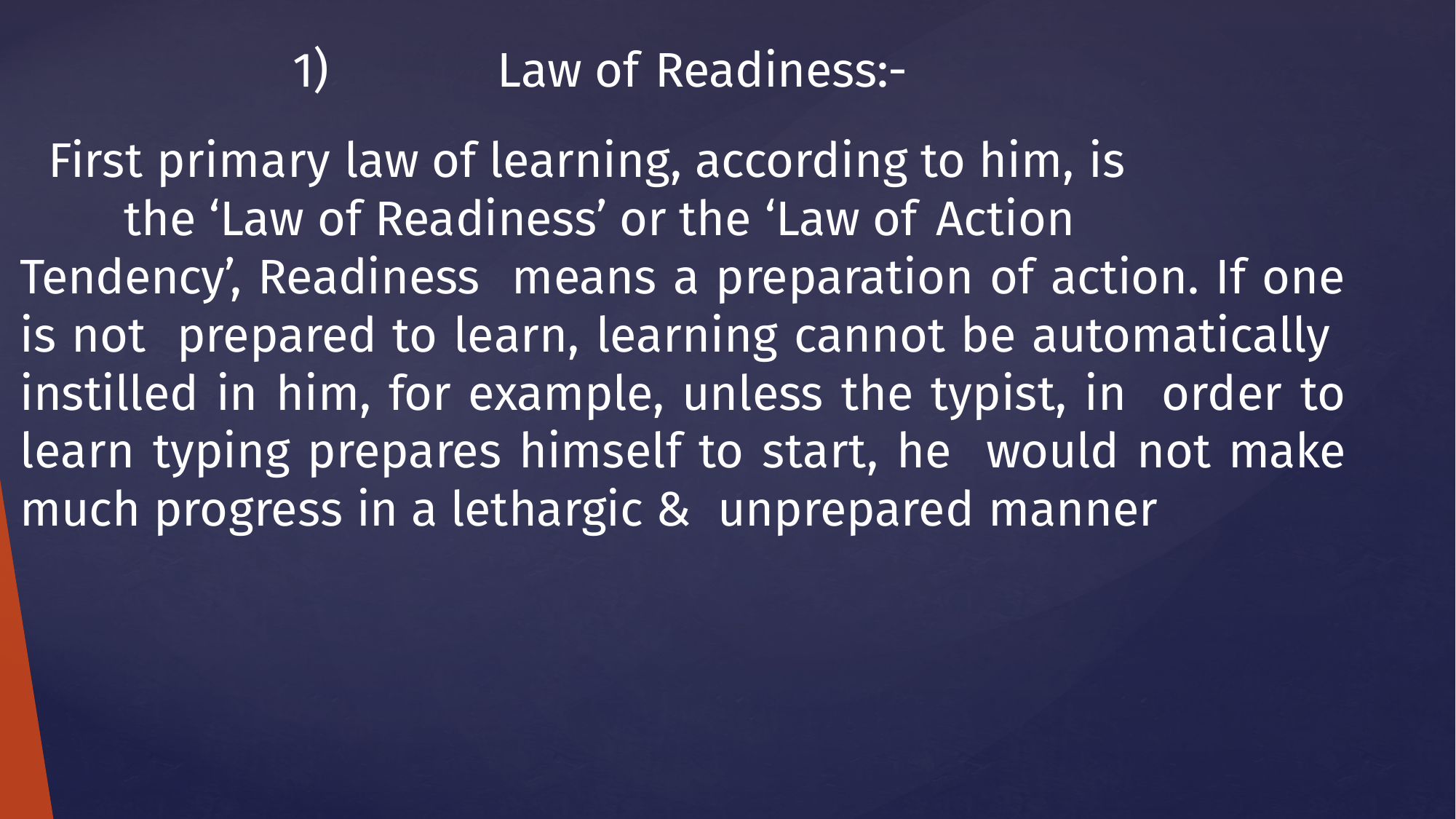

# 1)	Law of Readiness:-
First primary law of learning, according to him, is
the ‘Law of Readiness’ or the ‘Law of Action
Tendency’, Readiness  means a preparation of action. If one is not  prepared to learn, learning cannot be automatically  instilled in him, for example, unless the typist, in  order to learn typing prepares himself to start, he  would not make much progress in a lethargic &  unprepared manner